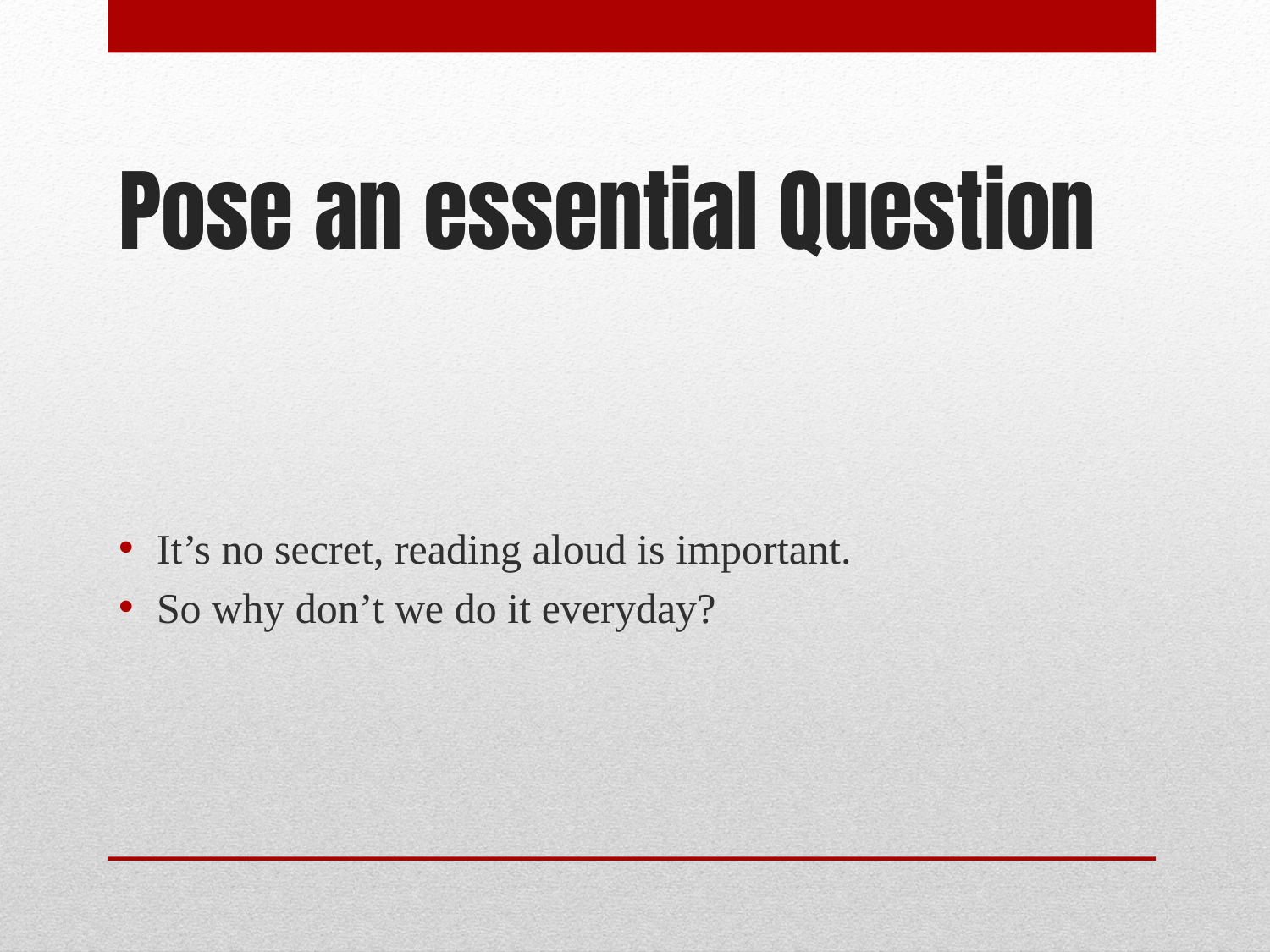

# Pose an essential Question
It’s no secret, reading aloud is important.
So why don’t we do it everyday?